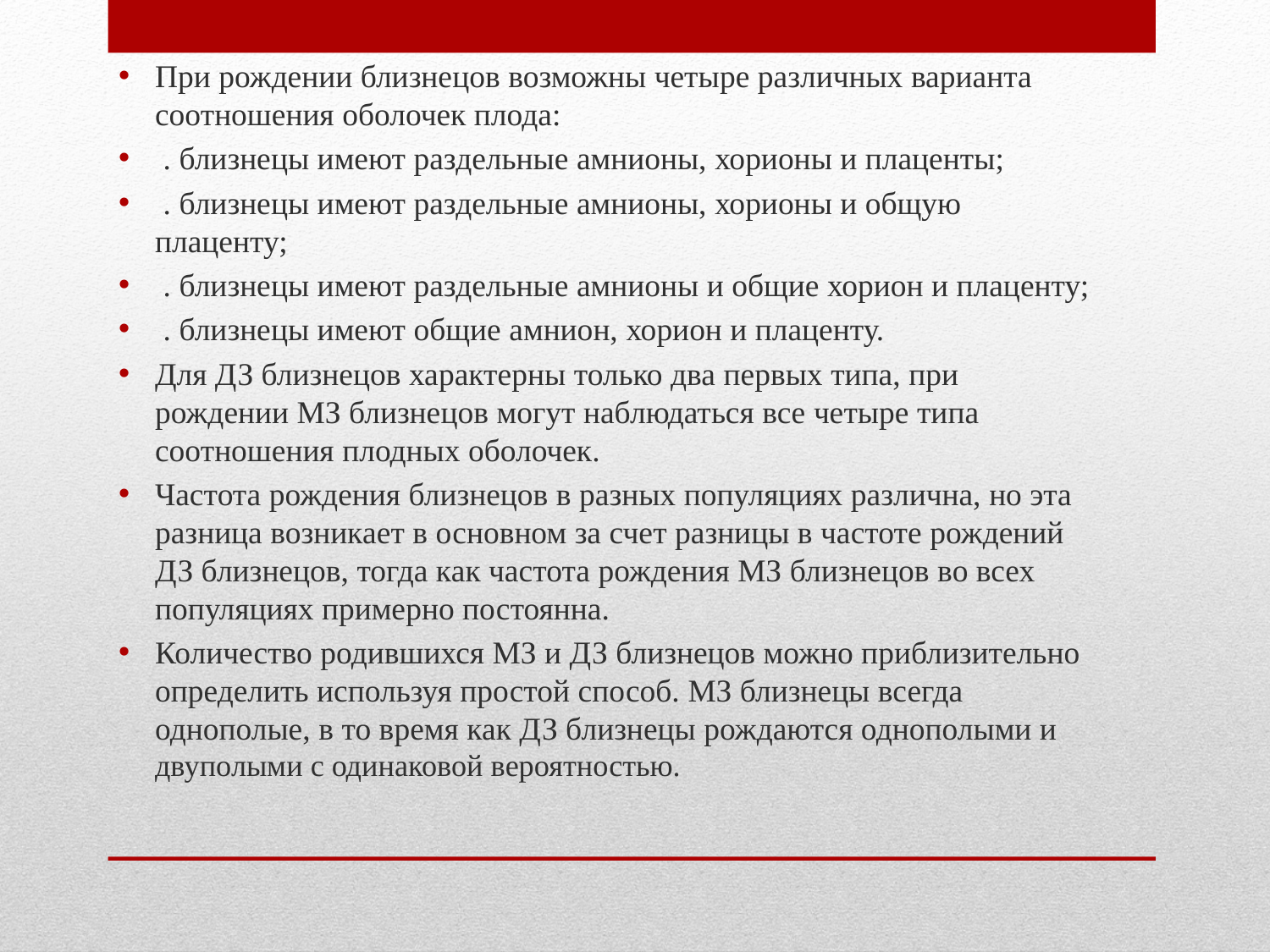

При рождении близнецов возможны четыре различных варианта соотношения оболочек плода:
 . близнецы имеют раздельные амнионы, хорионы и плаценты;
 . близнецы имеют раздельные амнионы, хорионы и общую плаценту;
 . близнецы имеют раздельные амнионы и общие хорион и плаценту;
 . близнецы имеют общие амнион, хорион и плаценту.
Для ДЗ близнецов характерны только два первых типа, при рождении МЗ близнецов могут наблюдаться все четыре типа соотношения плодных оболочек.
Частота рождения близнецов в разных популяциях различна, но эта разница возникает в основном за счет разницы в частоте рождений ДЗ близнецов, тогда как частота рождения МЗ близнецов во всех популяциях примерно постоянна.
Количество родившихся МЗ и ДЗ близнецов можно приблизительно определить используя простой способ. МЗ близнецы всегда однополые, в то время как ДЗ близнецы рождаются однополыми и двуполыми с одинаковой вероятностью.